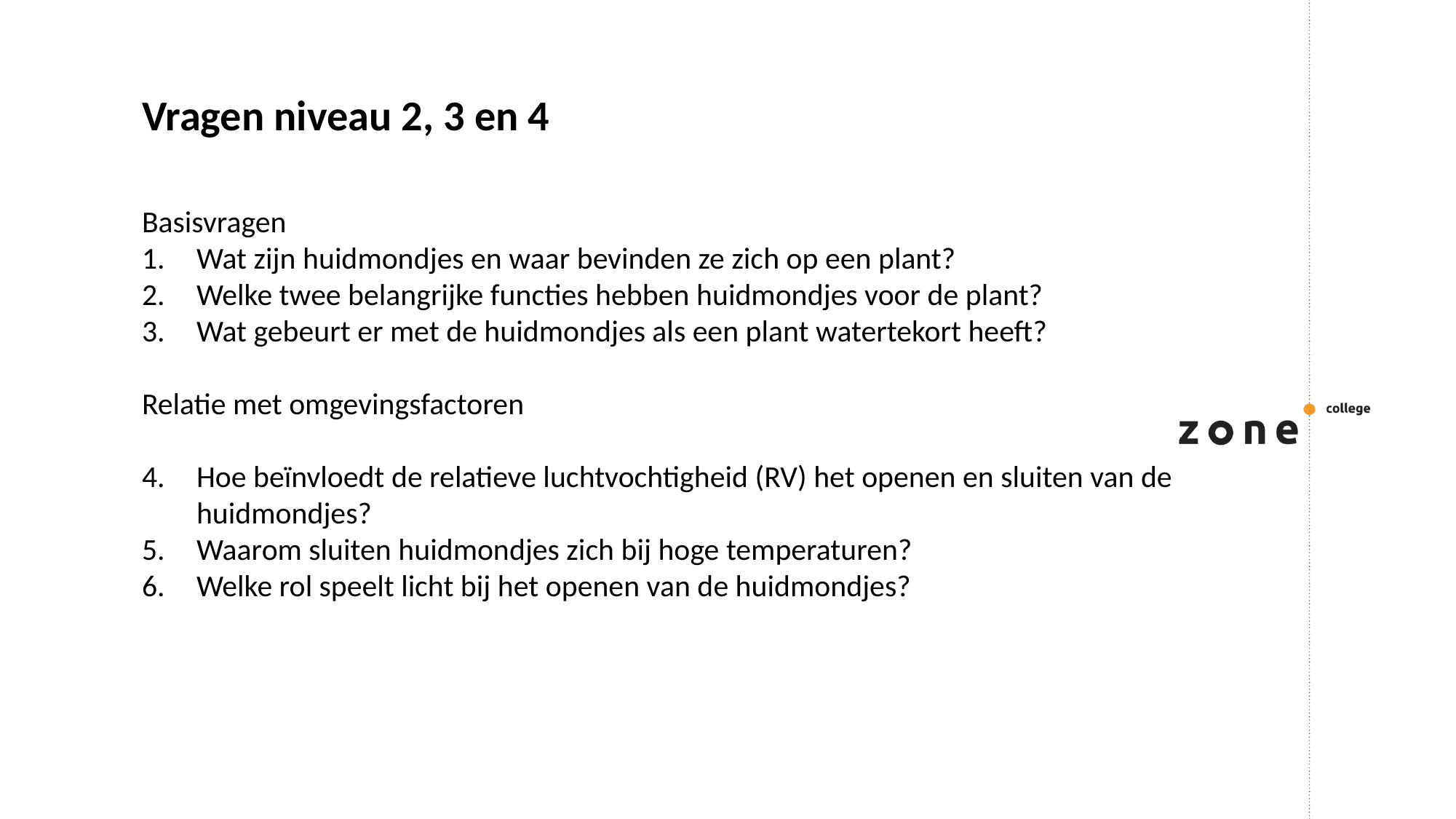

Vragen niveau 2, 3 en 4
Basisvragen
Wat zijn huidmondjes en waar bevinden ze zich op een plant?
Welke twee belangrijke functies hebben huidmondjes voor de plant?
Wat gebeurt er met de huidmondjes als een plant watertekort heeft?

Relatie met omgevingsfactoren

Hoe beïnvloedt de relatieve luchtvochtigheid (RV) het openen en sluiten van de huidmondjes?
Waarom sluiten huidmondjes zich bij hoge temperaturen?
Welke rol speelt licht bij het openen van de huidmondjes?